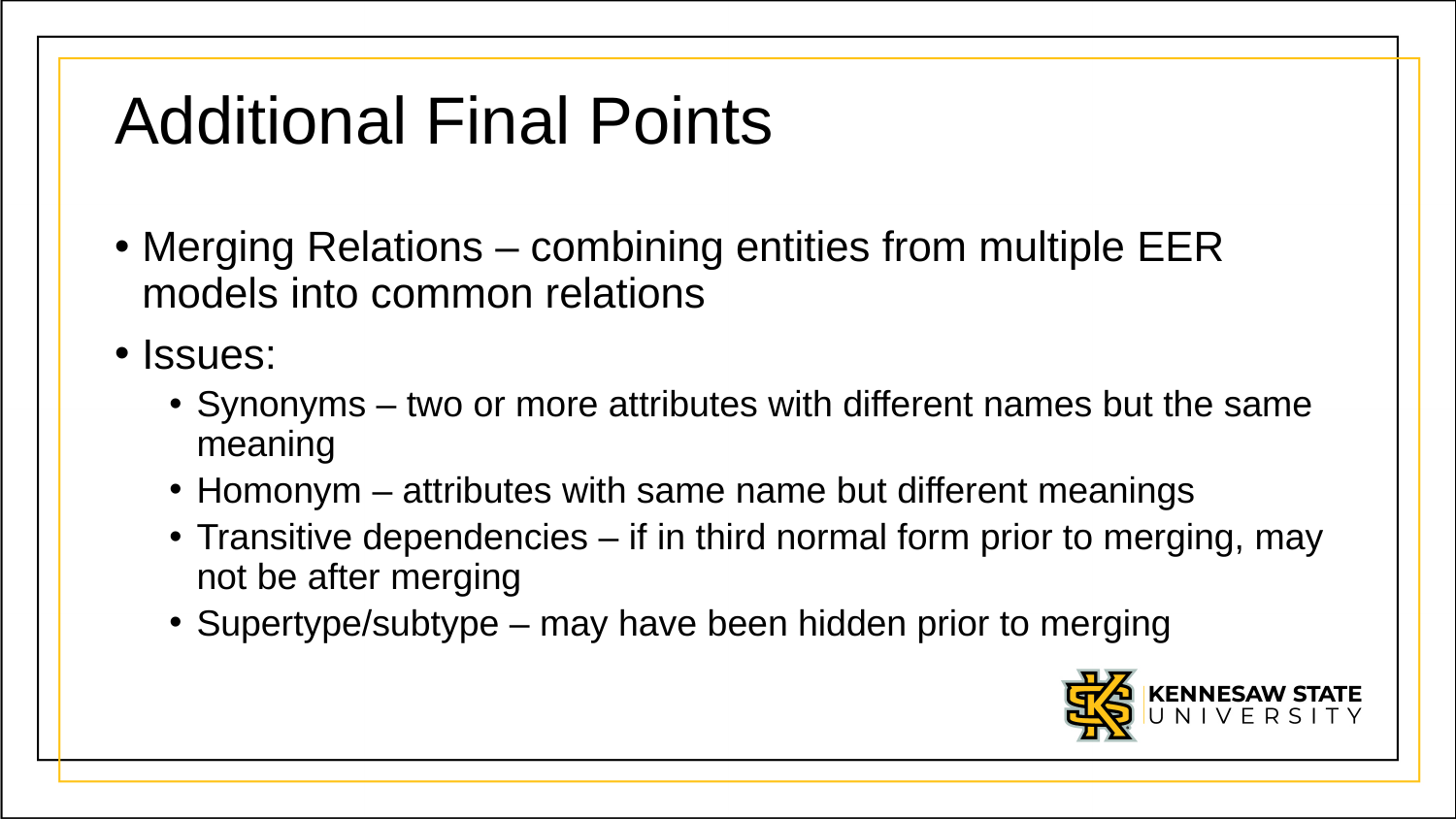

# Additional Final Points
Merging Relations – combining entities from multiple EER models into common relations
Issues:
Synonyms – two or more attributes with different names but the same meaning
Homonym – attributes with same name but different meanings
Transitive dependencies – if in third normal form prior to merging, may not be after merging
Supertype/subtype – may have been hidden prior to merging